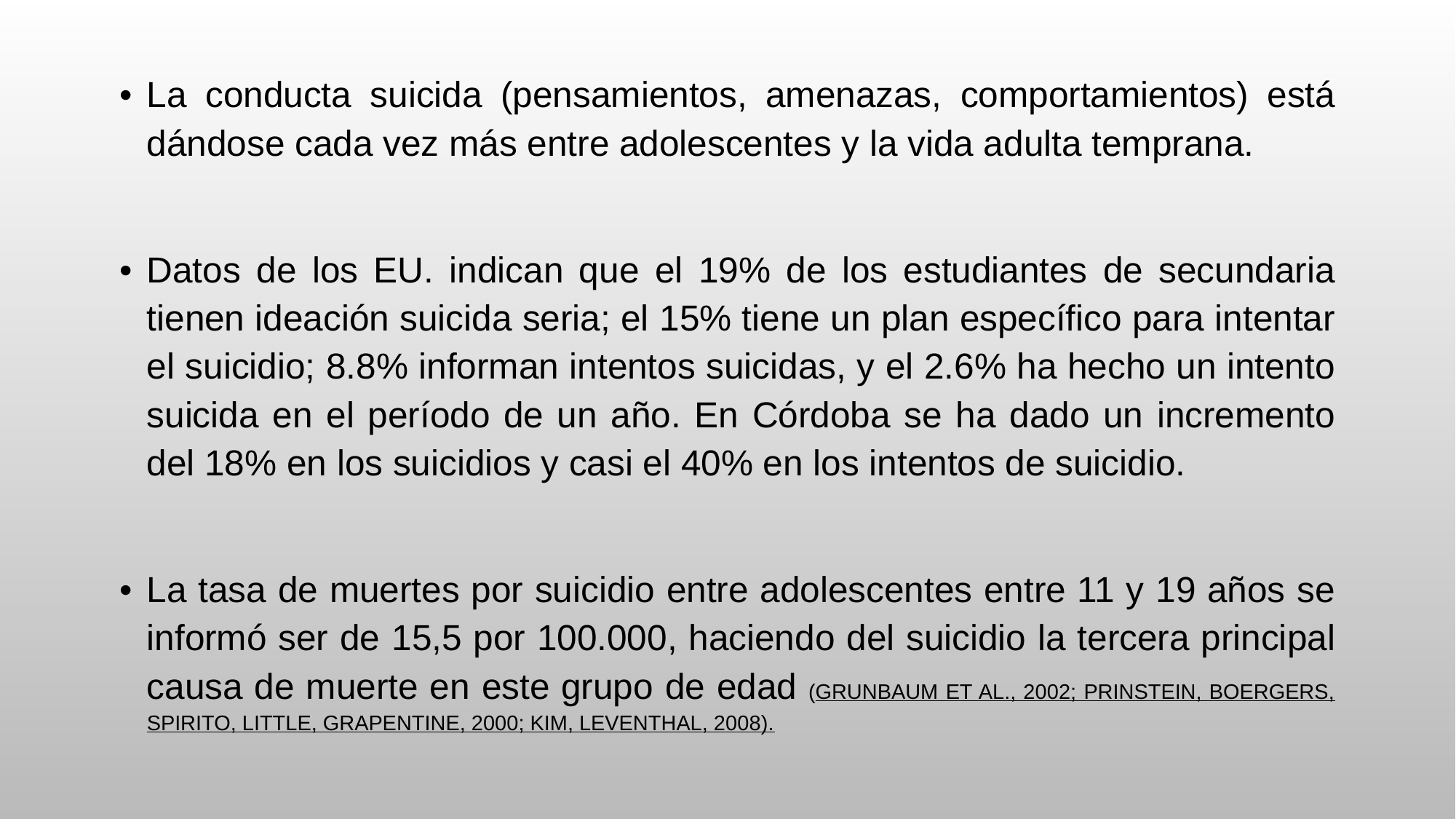

La conducta suicida (pensamientos, amenazas, comportamientos) está dándose cada vez más entre adolescentes y la vida adulta temprana.

Datos de los EU. indican que el 19% de los estudiantes de secundaria tienen ideación suicida seria; el 15% tiene un plan específico para intentar el suicidio; 8.8% informan intentos suicidas, y el 2.6% ha hecho un intento suicida en el período de un año. En Córdoba se ha dado un incremento del 18% en los suicidios y casi el 40% en los intentos de suicidio.

La tasa de muertes por suicidio entre adolescentes entre 11 y 19 años se informó ser de 15,5 por 100.000, haciendo del suicidio la tercera principal causa de muerte en este grupo de edad (Grunbaum et al., 2002; Prinstein, Boergers, Spirito, Little, Grapentine, 2000; Kim, Leventhal, 2008).